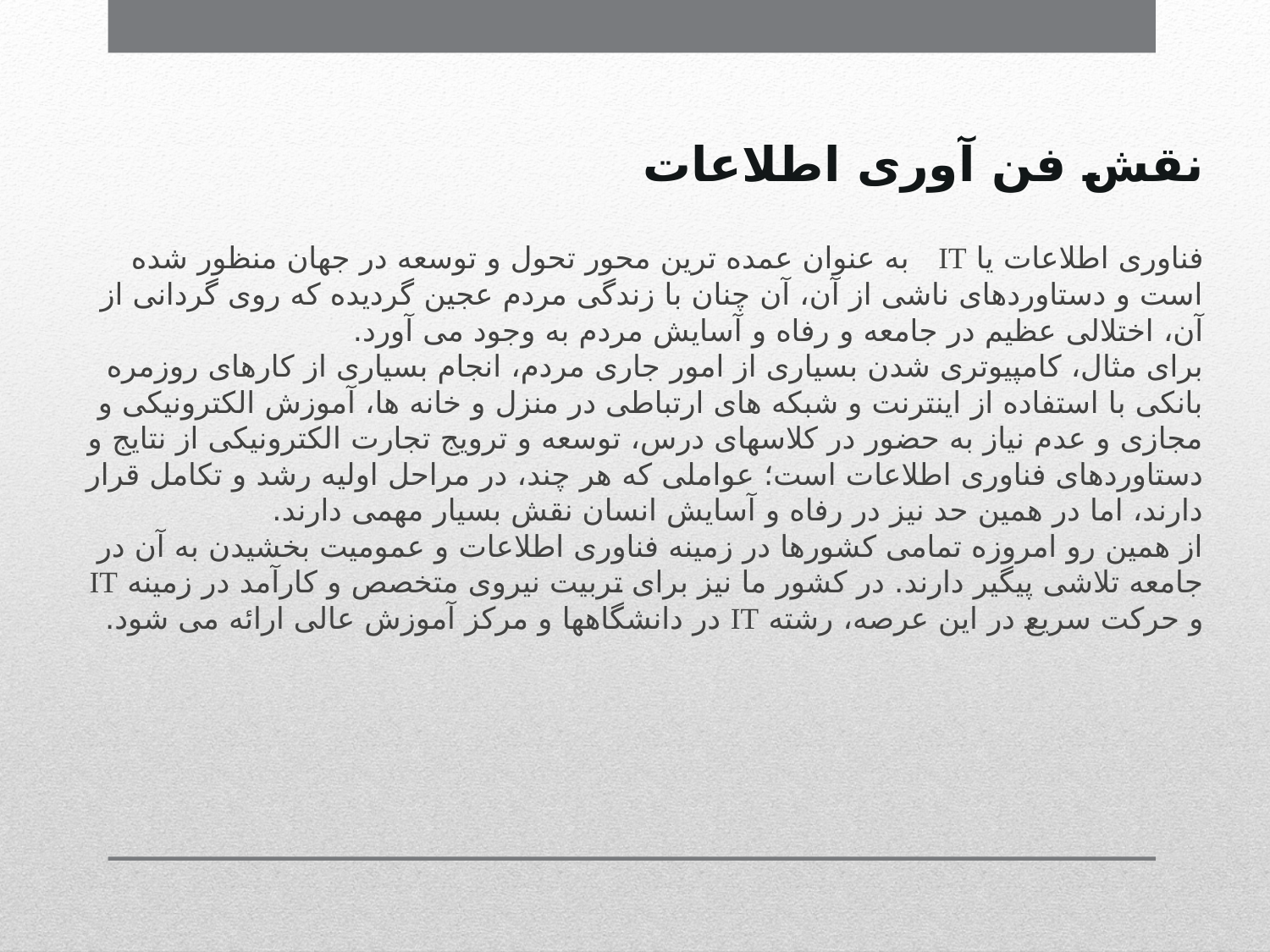

نقش فن آوری اطلاعات

فناوری اطلاعات یا IT   به عنوان عمده ترین محور تحول و توسعه در جهان منظور شده است و دستاوردهای ناشی از آن، آن چنان با زندگی مردم عجین گردیده که روی گردانی از آن، اختلالی عظیم در جامعه و رفاه و آسایش مردم به وجود می آورد. 
برای مثال، کامپیوتری شدن بسیاری از امور جاری مردم، انجام بسیاری از کارهای روزمره بانکی با استفاده از اینترنت و شبکه های ارتباطی در منزل و خانه ها، آموزش الکترونیکی و مجازی و عدم نیاز به حضور در کلاسهای درس، توسعه و ترویج تجارت الکترونیکی از نتایج و دستاوردهای فناوری اطلاعات است؛ عواملی که هر چند، در مراحل اولیه رشد و تکامل قرار دارند، اما در همین حد نیز در رفاه و آسایش انسان نقش بسیار مهمی دارند.
از همین رو امروزه تمامی کشورها در زمینه فناوری اطلاعات و عمومیت بخشیدن به آن در جامعه تلاشی پیگیر دارند. در کشور ما نیز برای تربیت نیروی متخصص و کارآمد در زمینه IT و حرکت سریع در این عرصه، رشته IT در دانشگاهها و مرکز آموزش عالی ارائه می شود.